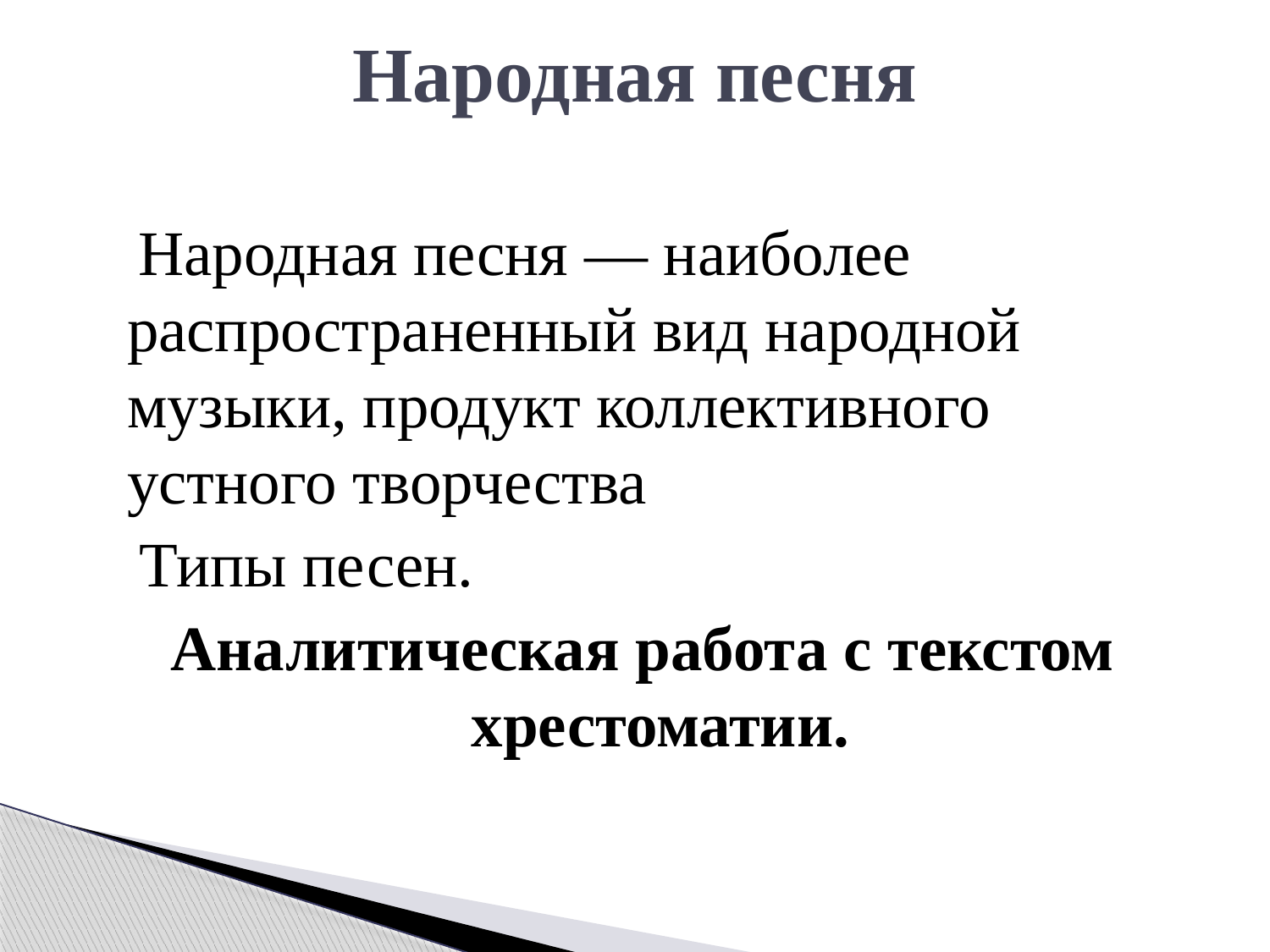

# Народная песня
   Народная песня — наиболее распространенный вид народной музыки, продукт коллективного устного творчества
   Типы песен.
Аналитическая работа с текстом хрестоматии.